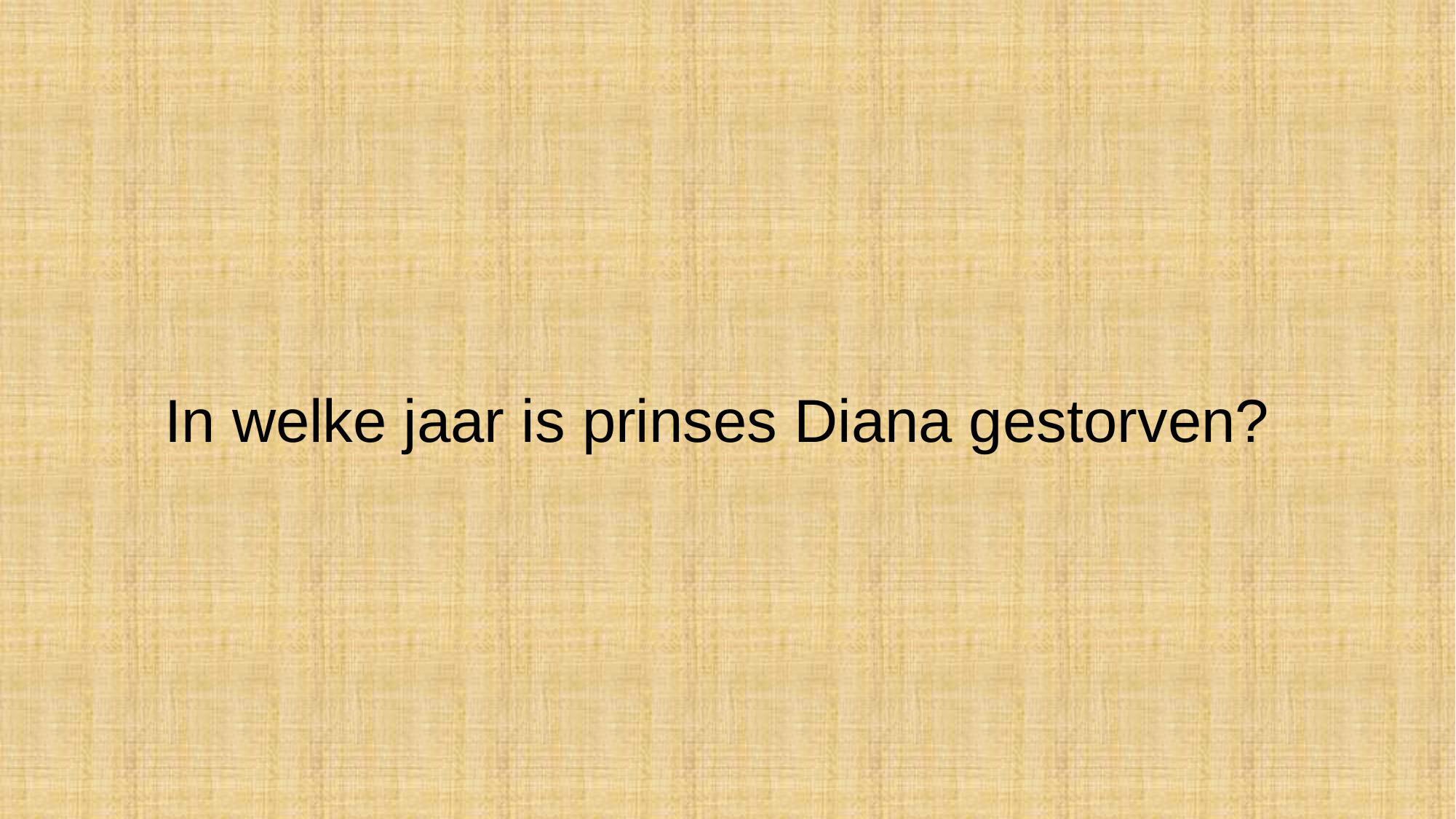

In welke jaar is prinses Diana gestorven?